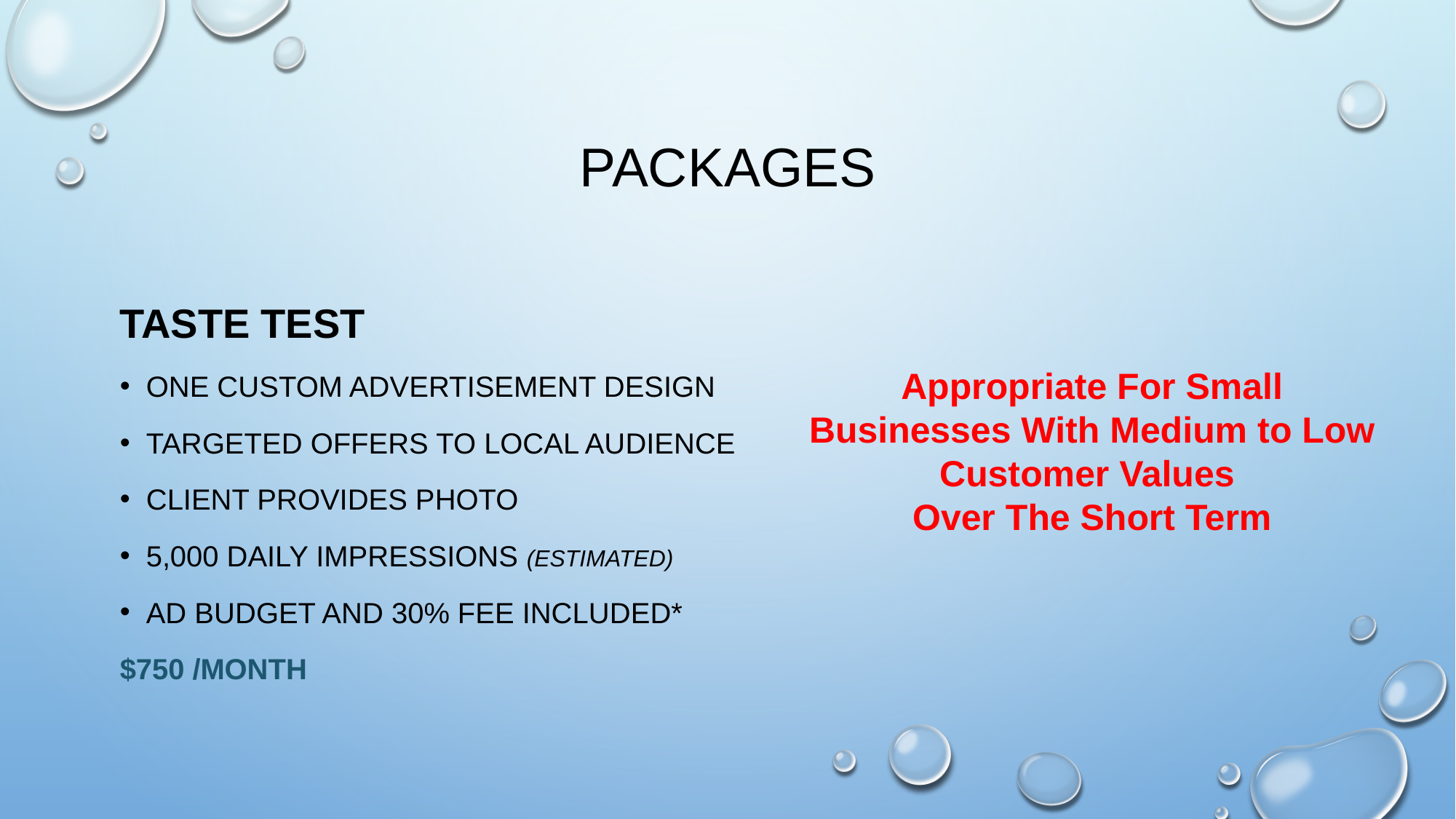

# packages
Taste test
One Custom Advertisement Design
Targeted Offers To Local Audience
Client Provides Photo
5,000 daily Impressions (estimated)
Ad Budget And 30% FEE Included*
$750 /month

Appropriate For Small Businesses With Medium to Low Customer Values
Over The Short Term